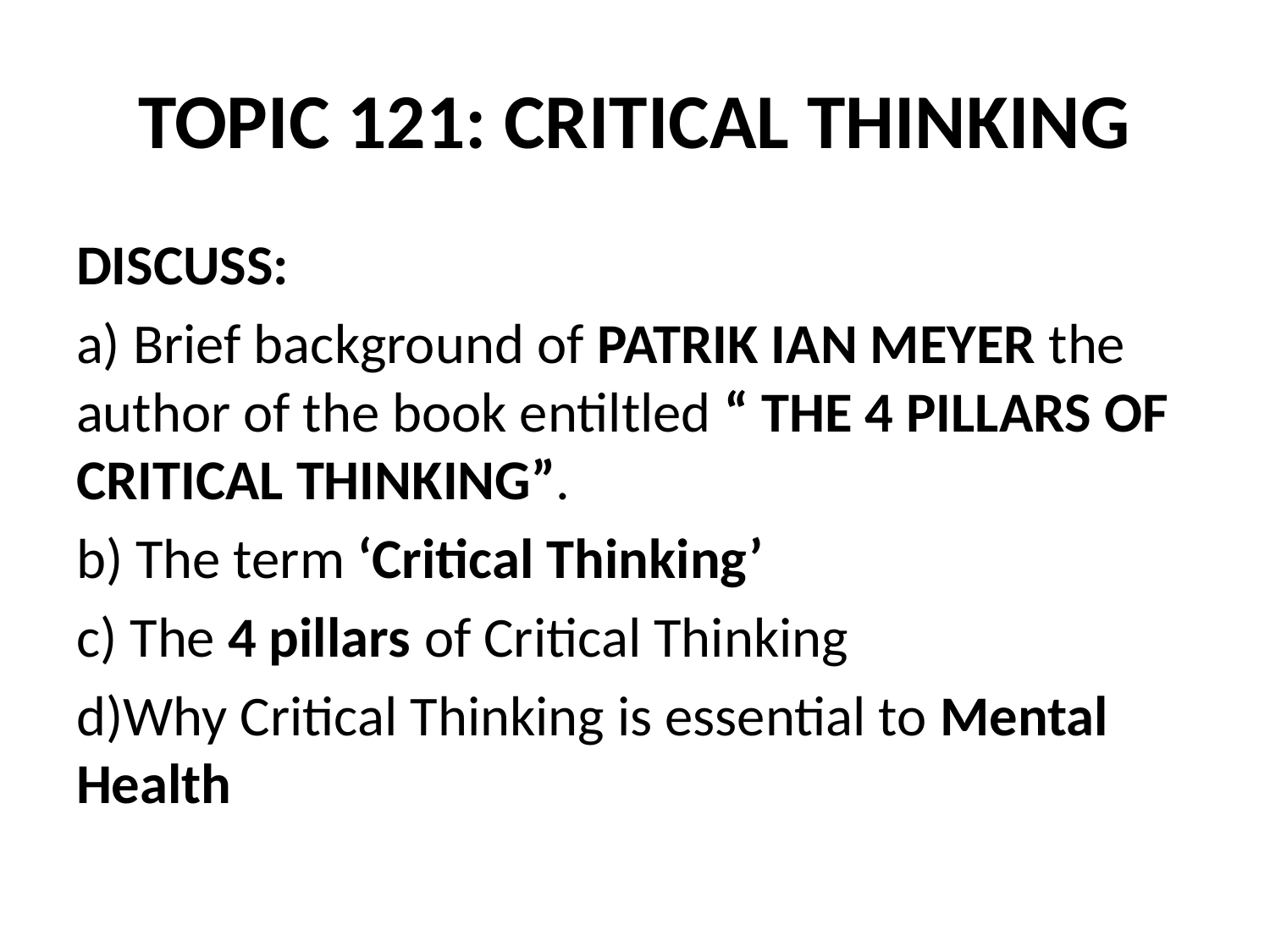

# TOPIC 121: CRITICAL THINKING
DISCUSS:
a) Brief background of PATRIK IAN MEYER the author of the book entiltled “ THE 4 PILLARS OF CRITICAL THINKING”.
b) The term ‘Critical Thinking’
c) The 4 pillars of Critical Thinking
d)Why Critical Thinking is essential to Mental Health